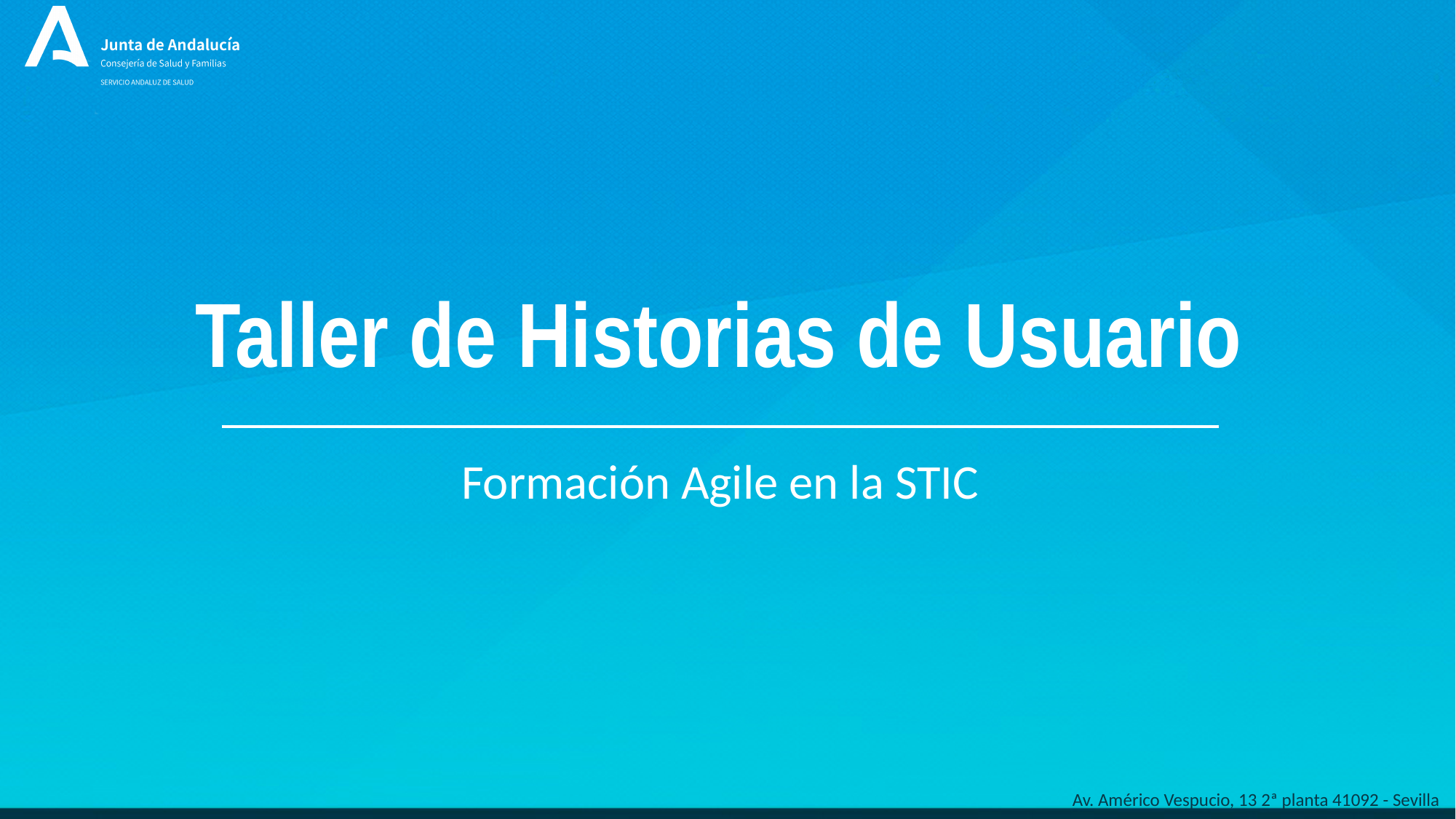

# Taller de Historias de Usuario
Formación Agile en la STIC